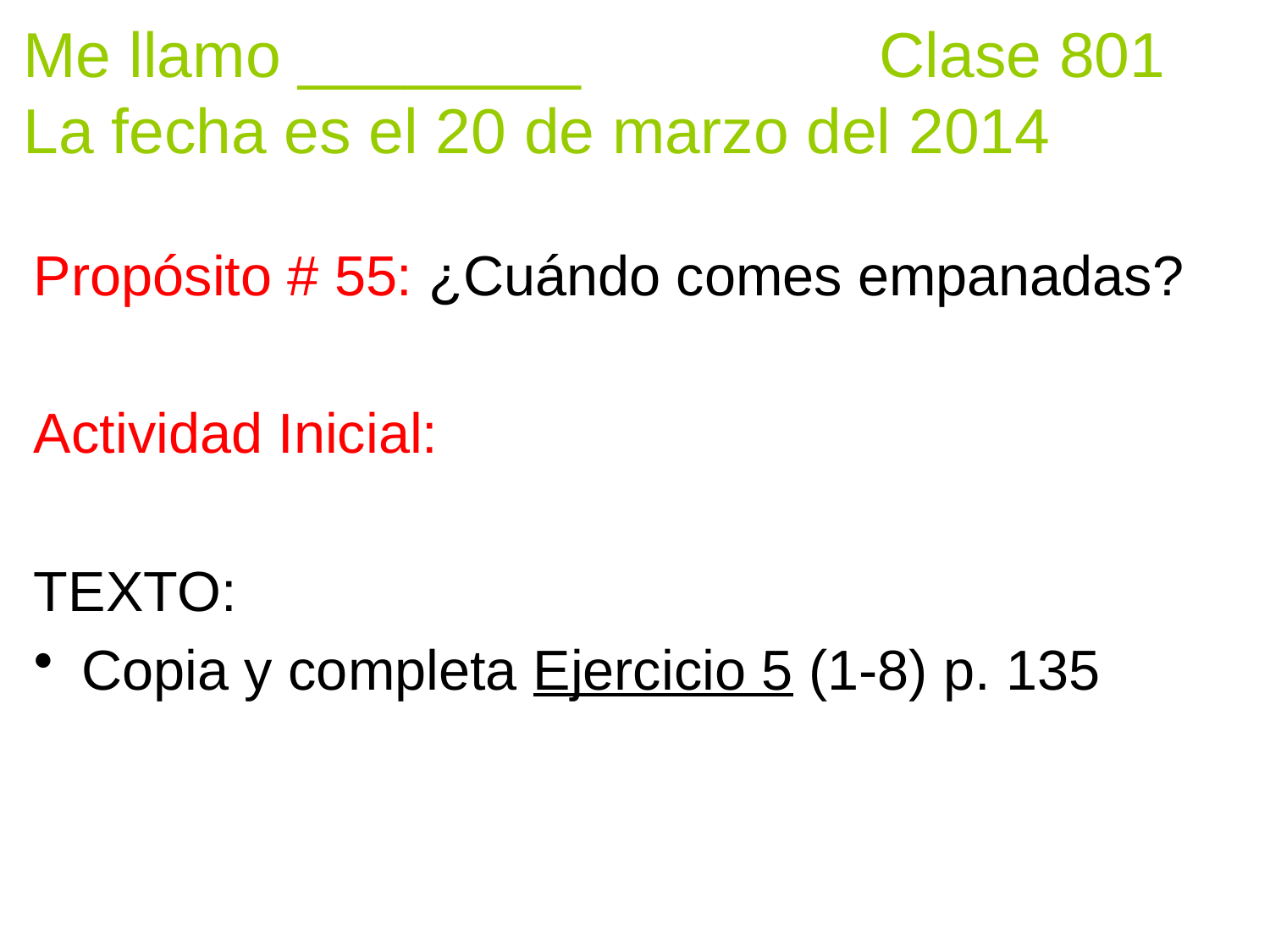

# Me llamo ________                 Clase 801 La fecha es el 20 de marzo del 2014
Propósito # 55: ¿Cuándo comes empanadas?

Actividad Inicial:

TEXTO:
Copia y completa Ejercicio 5 (1-8) p. 135